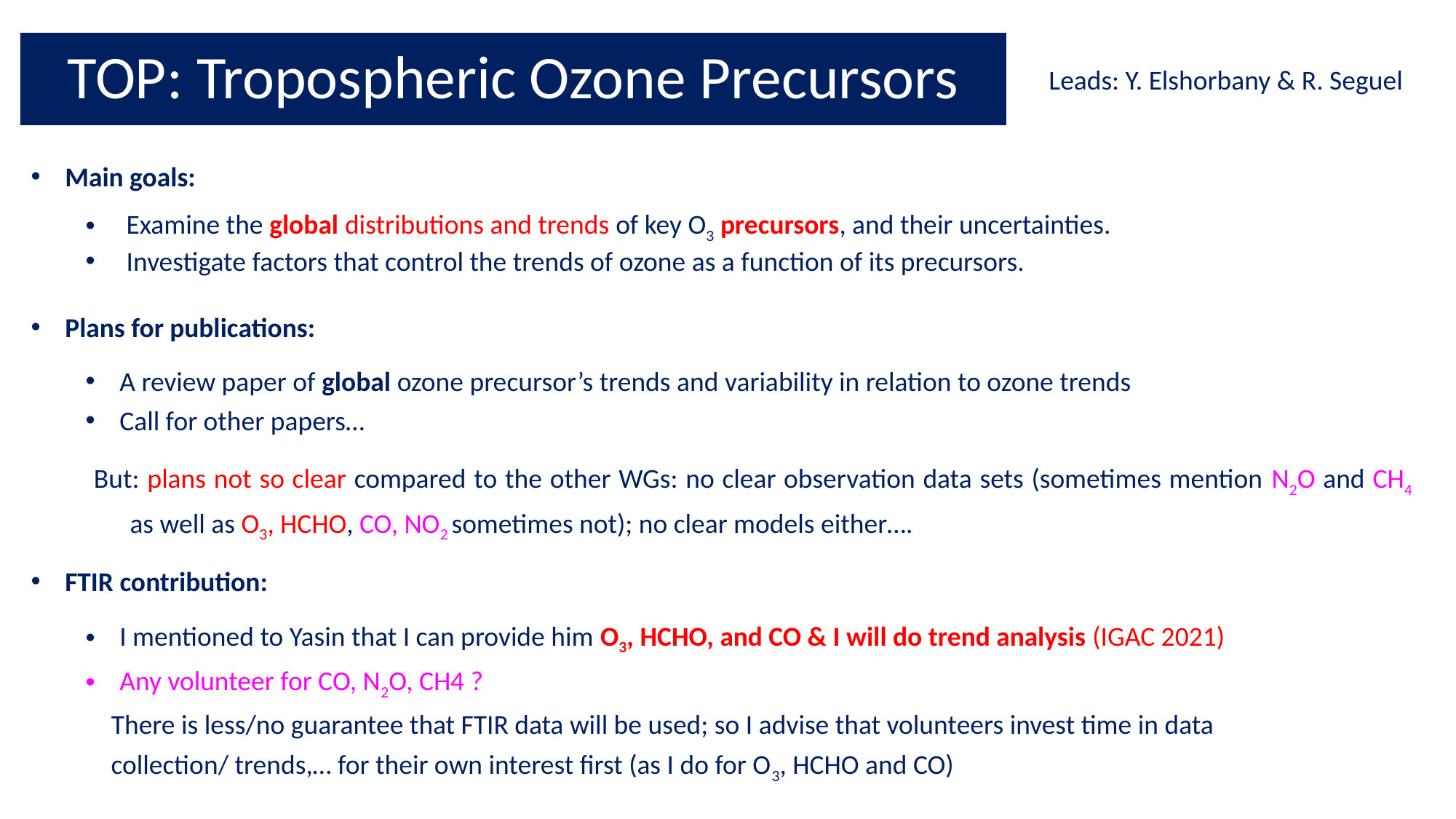

# TOP: Tropospheric Ozone Precursors
Leads: Y. Elshorbany & R. Seguel
Main goals:

Examine the global distributions and trends of key O3 precursors, and their uncertainties.
Investigate factors that control the trends of ozone as a function of its precursors.
Plans for publications:

A review paper of global ozone precursor’s trends and variability in relation to ozone trends
Call for other papers…

        But: plans not so clear compared to the other WGs: no clear observation data sets (sometimes mention N2O and CH4
                as well as O3, HCHO, CO, NO2 sometimes not); no clear models either….
FTIR contribution:

I mentioned to Yasin that I can provide him O3, HCHO, and CO & I will do trend analysis (IGAC 2021)
Any volunteer for CO, N2O, CH4 ?
             There is less/no guarantee that FTIR data will be used; so I advise that volunteers invest time in data
             collection/ trends,… for their own interest first (as I do for O3, HCHO and CO)